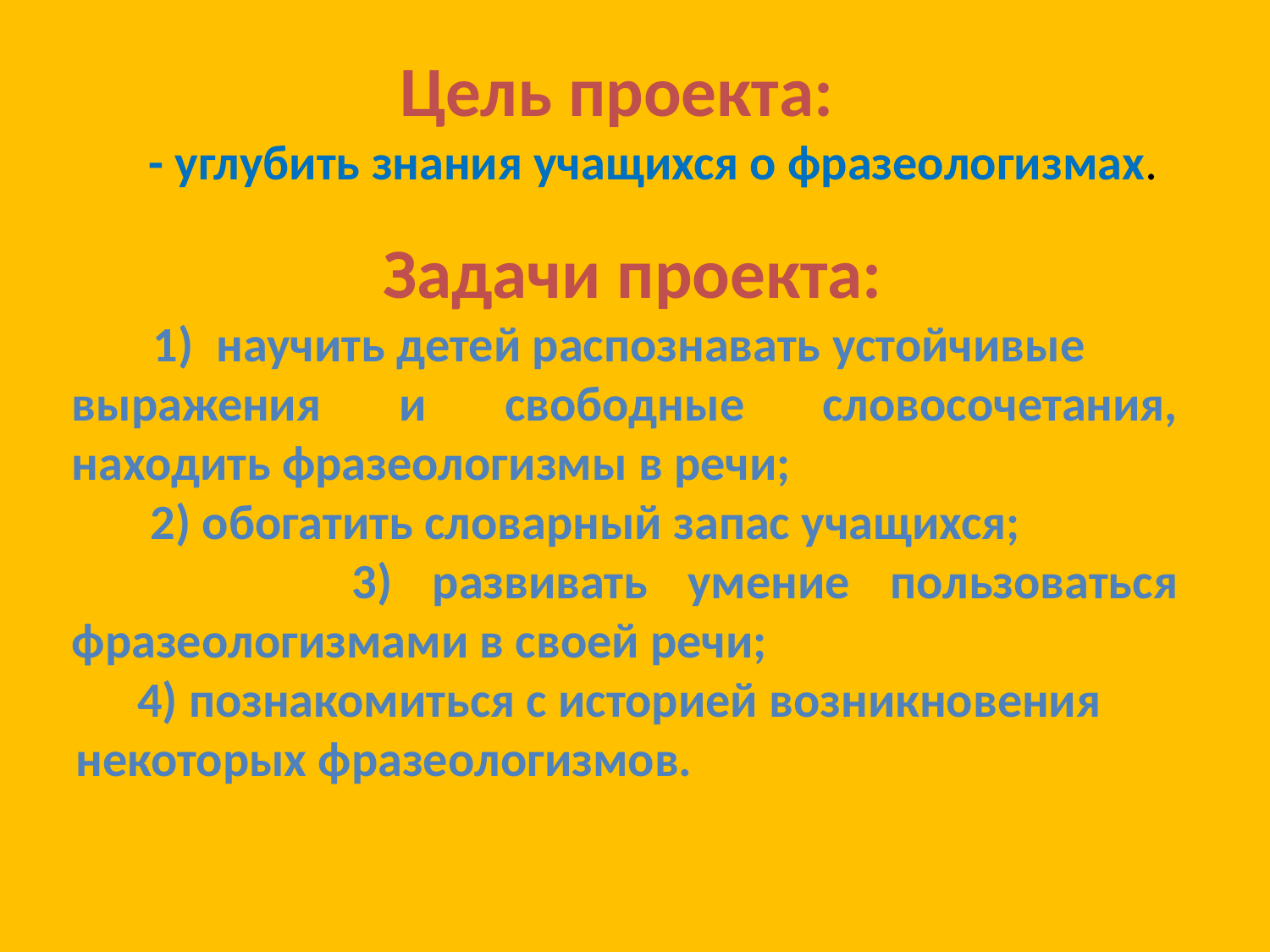

Цель проекта:
     - углубить знания учащихся о фразеологизмах.

 Задачи проекта:
       1)  научить детей распознавать устойчивые         выражения и свободные словосочетания, находить фразеологизмы в речи;
       2) обогатить словарный запас учащихся;
       3) развивать умение пользоваться фразеологизмами в своей речи;
 4) познакомиться с историей возникновения   некоторых фразеологизмов.